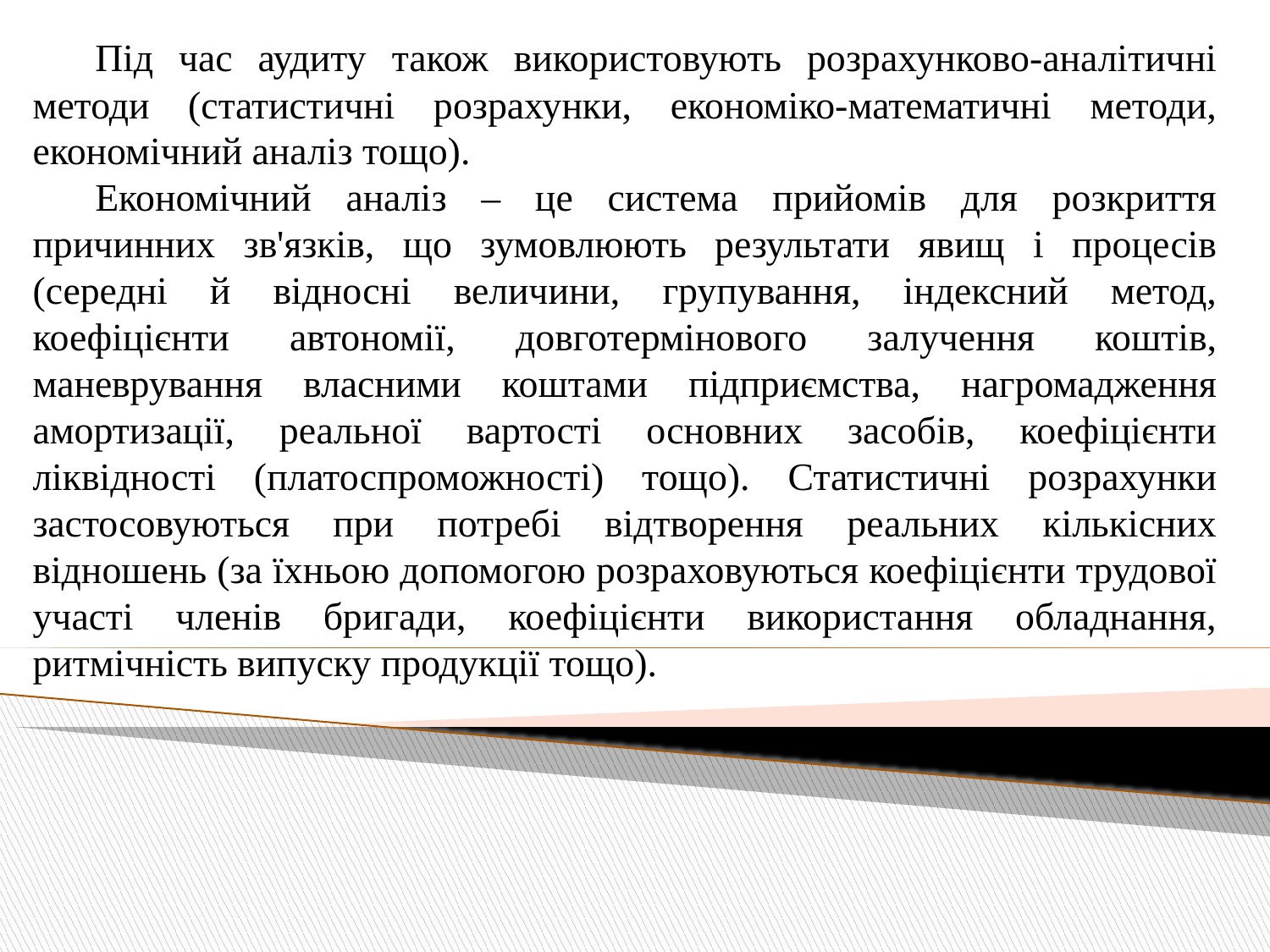

Під час аудиту також використовують розрахунково-аналітичні методи (статистичні розрахунки, економіко-математичні методи, економічний аналіз тощо).
Економічний аналіз – це система прийомів для розкриття причинних зв'язків, що зумовлюють результати явищ і процесів (середні й відносні величини, групування, індексний метод, коефіцієнти автономії, довготермінового залучення коштів, маневрування власними коштами підприємства, нагромадження амортизації, реальної вартості основних засобів, коефіцієнти ліквідності (платоспроможності) тощо). Статистичні розрахунки застосовуються при потребі відтворення реальних кількісних відношень (за їхньою допомогою розраховуються коефіцієнти трудової участі членів бригади, коефіцієнти використання обладнання, ритмічність випуску продукції тощо).